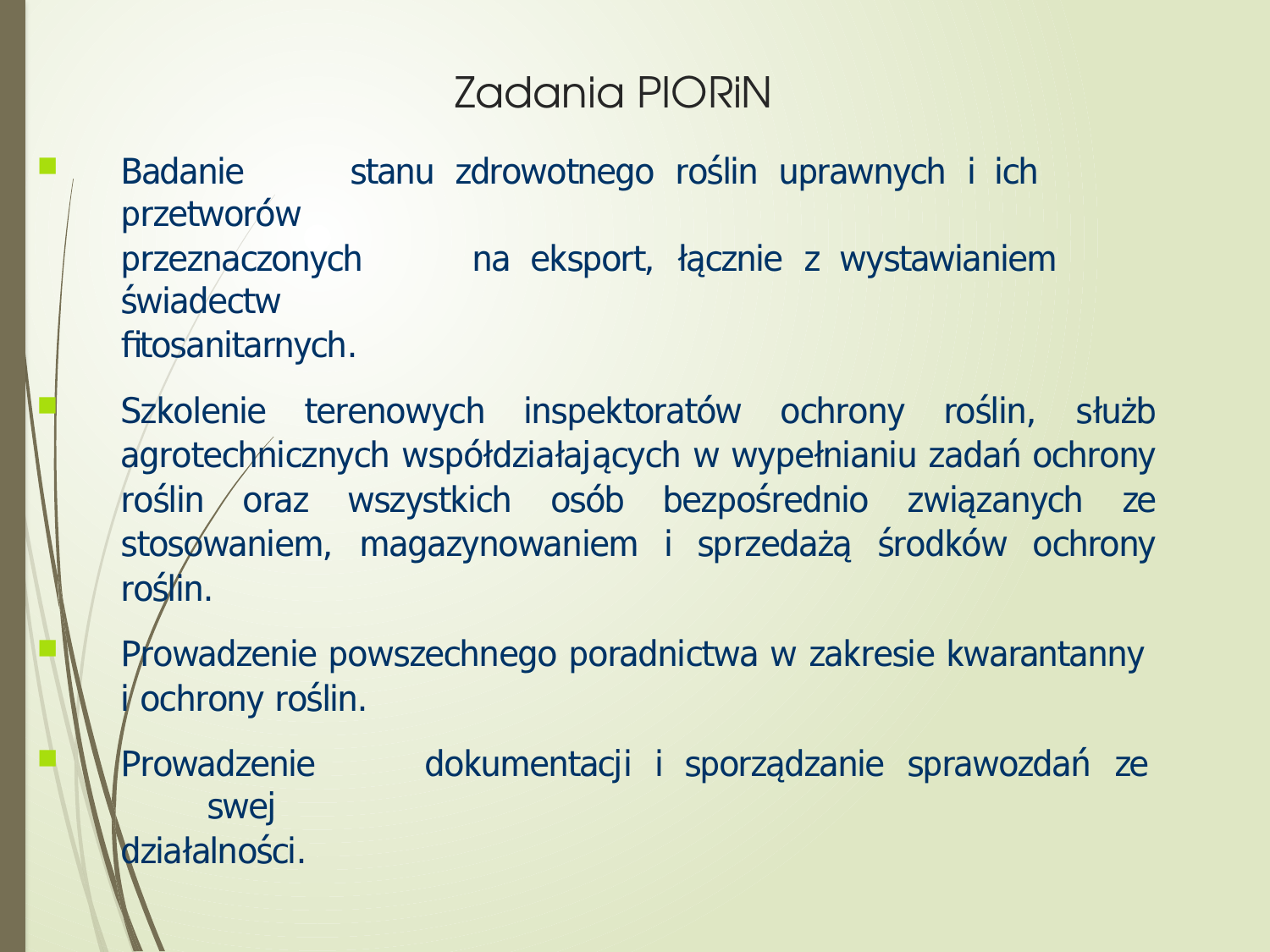

Zadania PIORiN
Badanie	stanu	zdrowotnego	roślin	uprawnych	i	ich	przetworów
przeznaczonych	na	eksport,	łącznie	z	wystawianiem	świadectw
fitosanitarnych.
Szkolenie  terenowych  inspektoratów  ochrony  roślin,  służb agrotechnicznych współdziałających w wypełnianiu zadań ochrony roślin  oraz  wszystkich  osób  bezpośrednio  związanych  ze stosowaniem,  magazynowaniem  i  sprzedażą  środków  ochrony roślin.
Prowadzenie powszechnego poradnictwa w zakresie kwarantanny
i ochrony roślin.
Prowadzenie	dokumentacji	i	sporządzanie	sprawozdań	ze	swej
działalności.